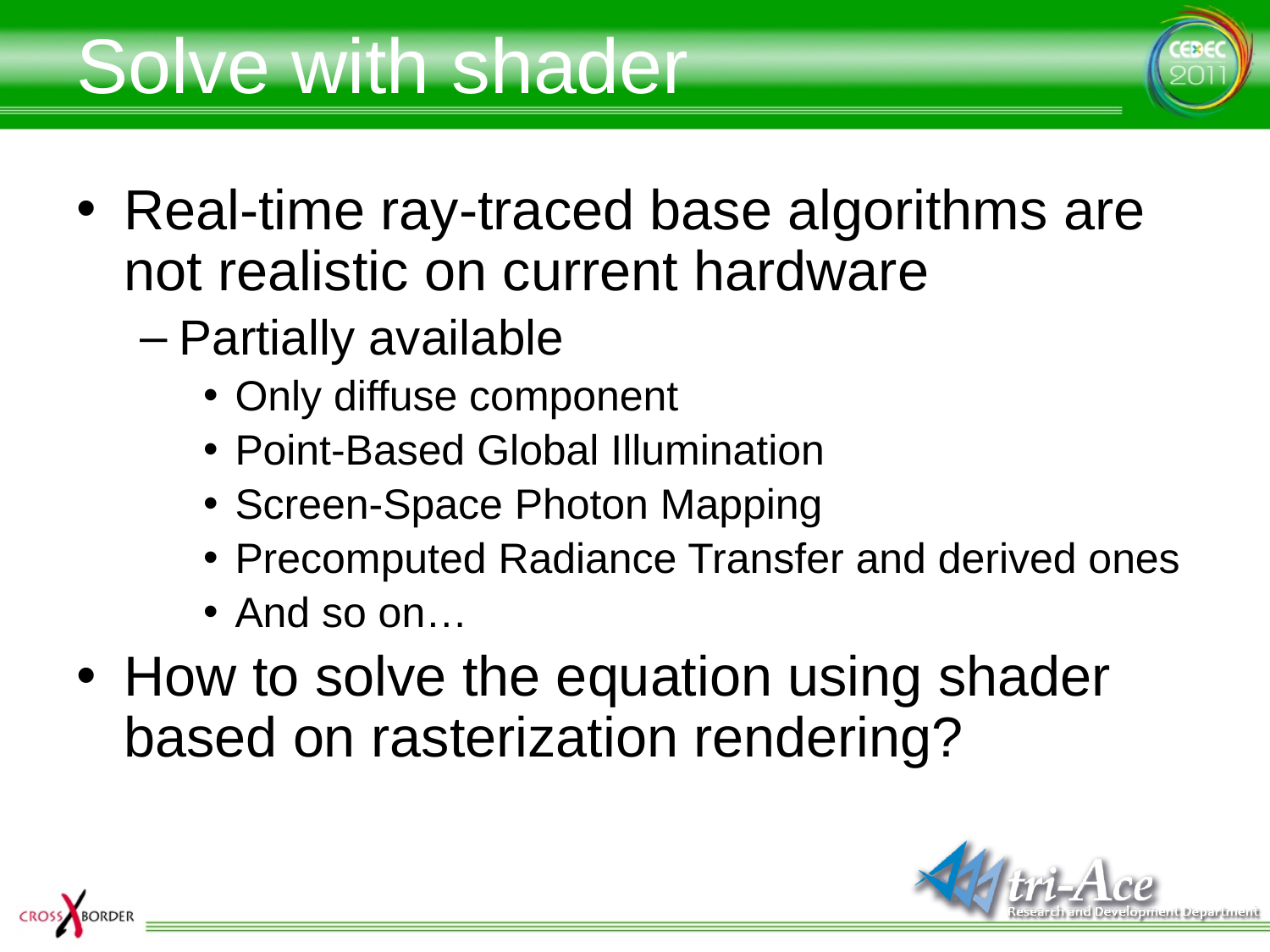

# Solve with shader
Real-time ray-traced base algorithms are not realistic on current hardware
Partially available
Only diffuse component
Point-Based Global Illumination
Screen-Space Photon Mapping
Precomputed Radiance Transfer and derived ones
And so on…
How to solve the equation using shader based on rasterization rendering?